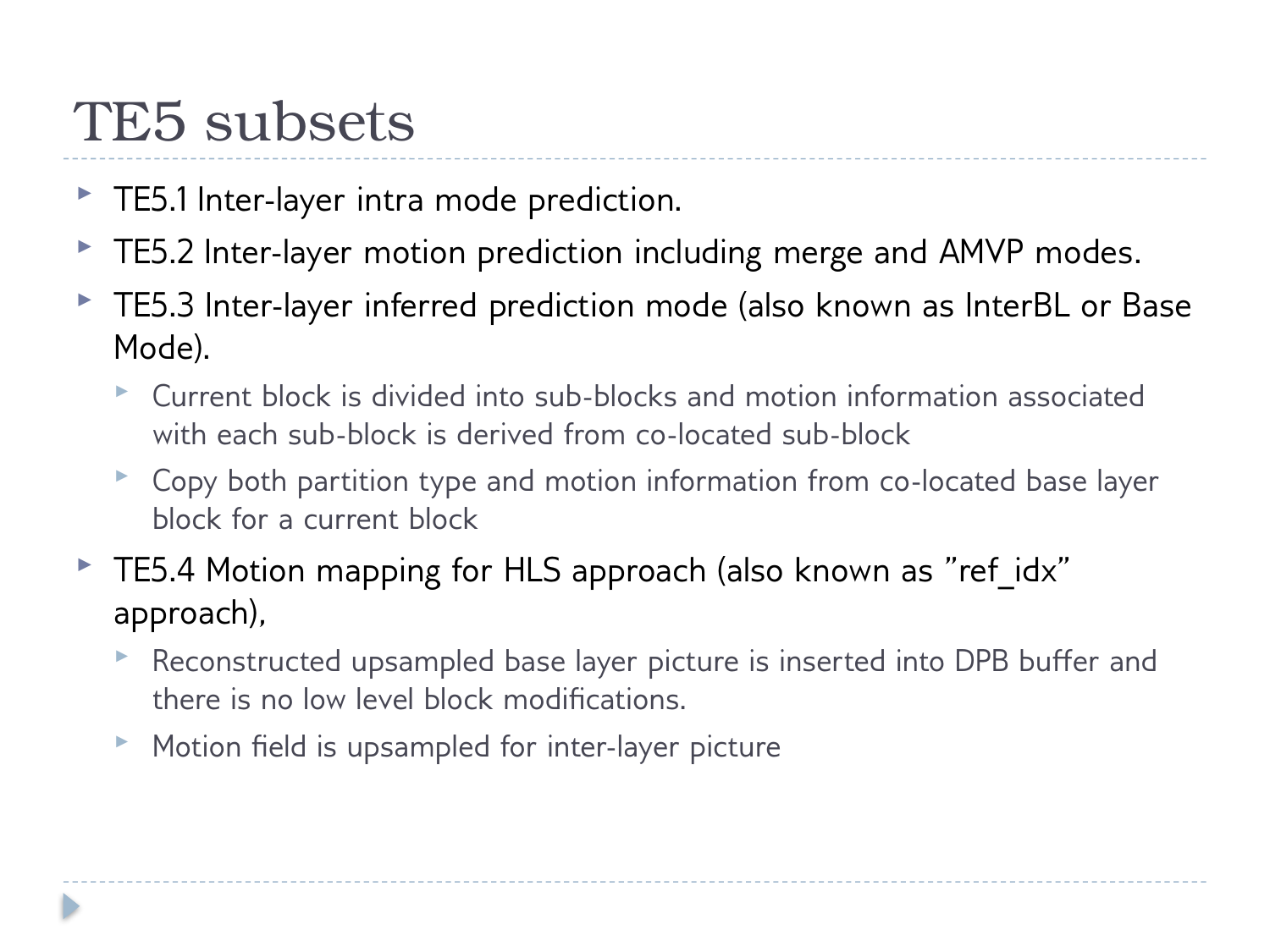

# TE5 subsets
TE5.1 Inter-layer intra mode prediction.
TE5.2 Inter-layer motion prediction including merge and AMVP modes.
TE5.3 Inter-layer inferred prediction mode (also known as InterBL or Base Mode).
Current block is divided into sub-blocks and motion information associated with each sub-block is derived from co-located sub-block
Copy both partition type and motion information from co-located base layer block for a current block
TE5.4 Motion mapping for HLS approach (also known as ”ref_idx” approach),
Reconstructed upsampled base layer picture is inserted into DPB buffer and there is no low level block modifications.
Motion field is upsampled for inter-layer picture